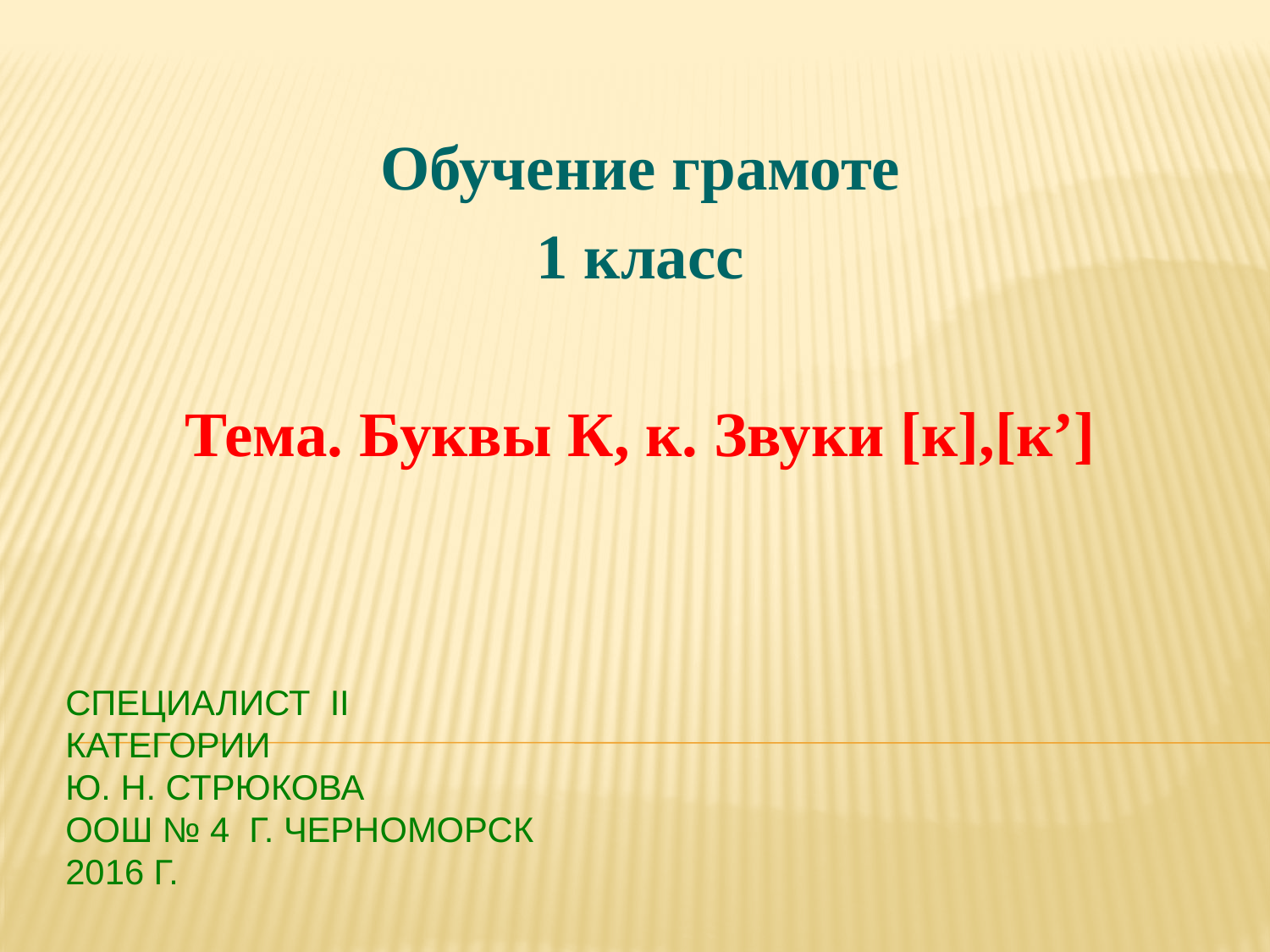

Обучение грамоте
1 класс

Тема. Буквы К, к. Звуки [к],[к’]
# Специалист  ІІ категории ю. Н. сТРЮКОВА ООШ № 4  г. Черноморск 2016 г.